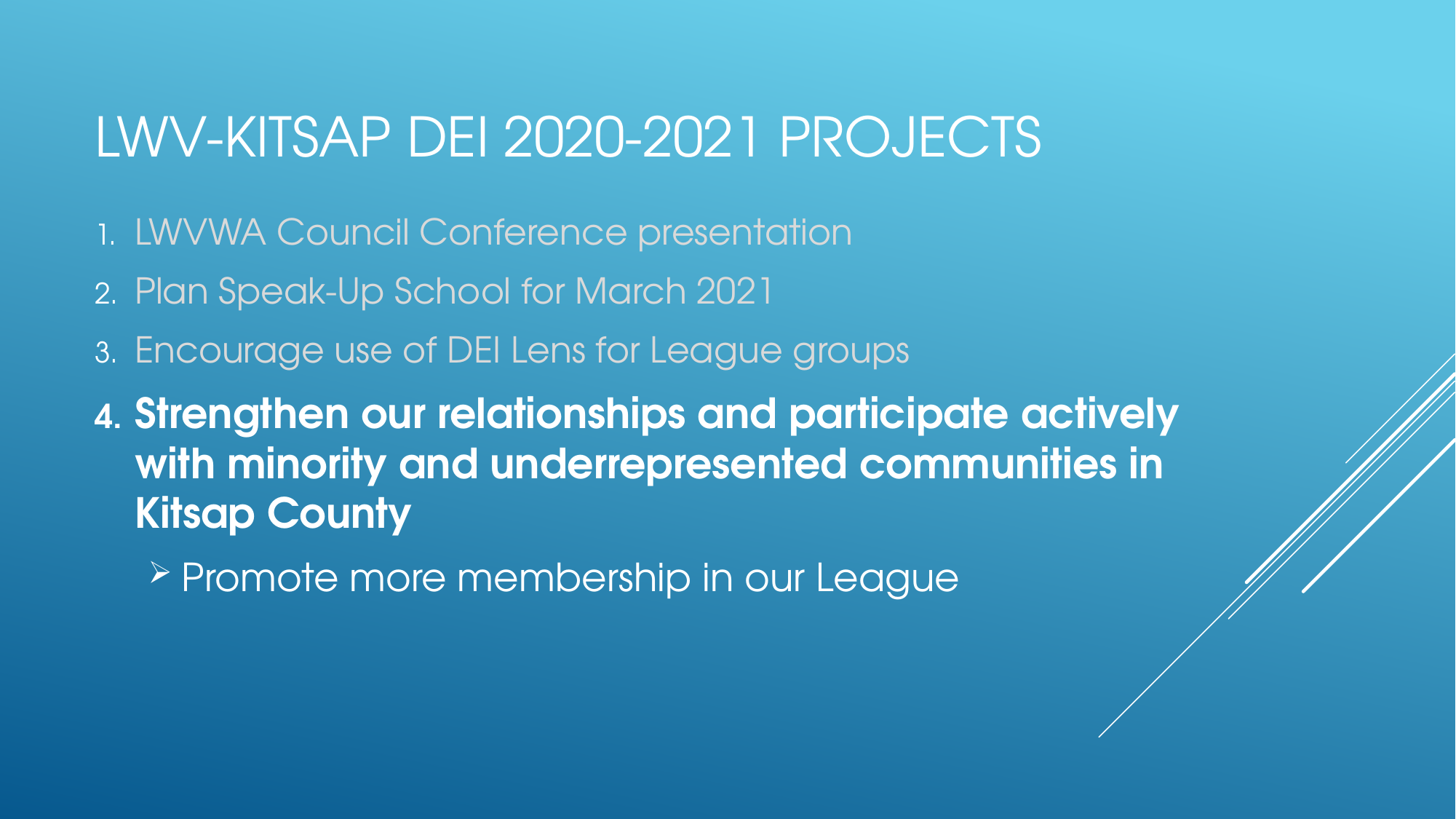

# LWV-Kitsap DEI 2020-2021 projects
LWVWA Council Conference presentation
Plan Speak-Up School for March 2021
Encourage use of DEI Lens for League groups
Strengthen our relationships and participate actively with minority and underrepresented communities in Kitsap County
Promote more membership in our League